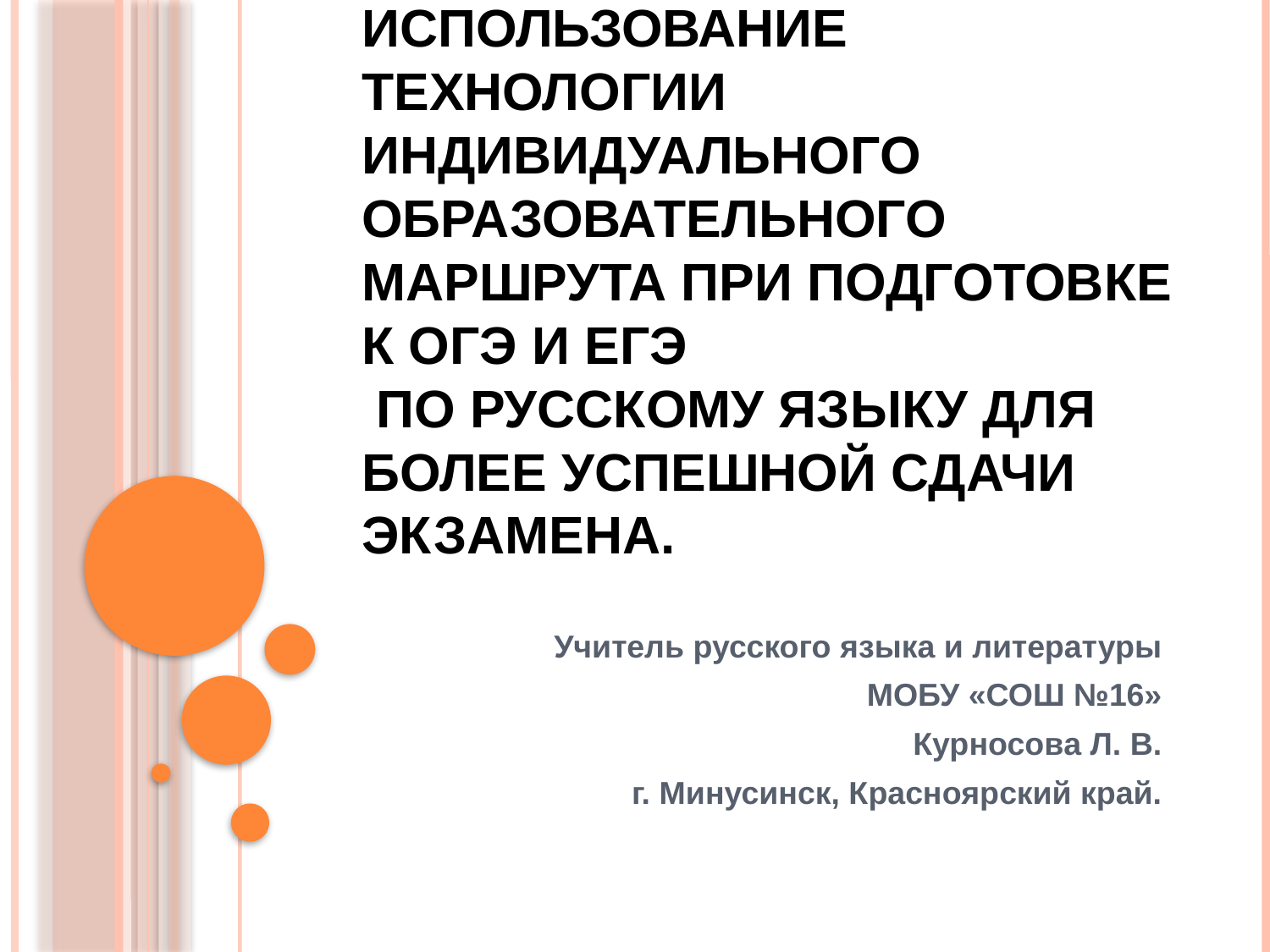

# Использование технологии индивидуального образовательного маршрута при подготовке к ОГЭ и ЕГЭ по русскому языку для более успешной сдачи экзамена.

Учитель русского языка и литературы
МОБУ «СОШ №16»
Курносова Л. В.
г. Минусинск, Красноярский край.